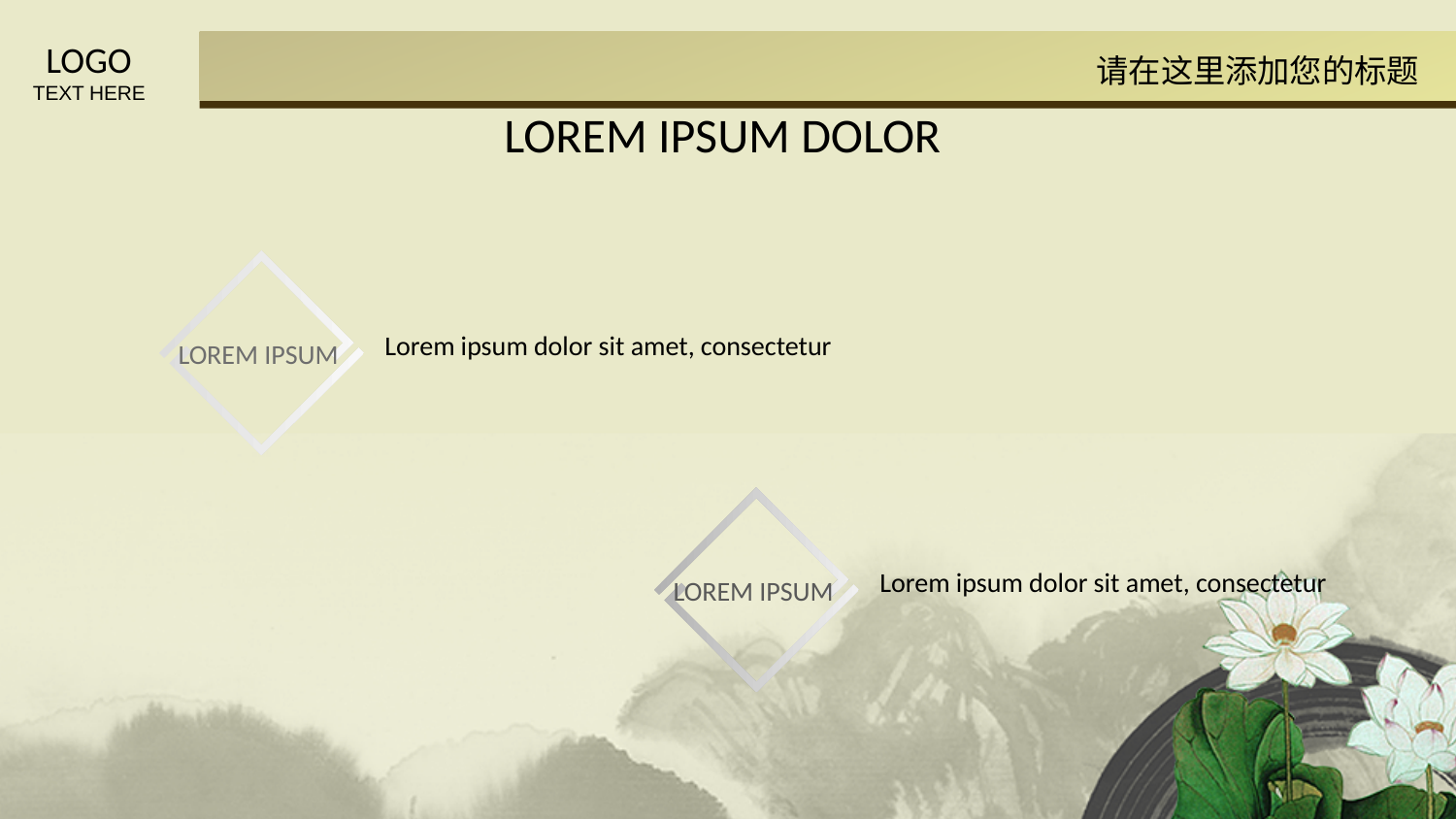

LOREM IPSUM DOLOR
LOREM IPSUM
Lorem ipsum dolor sit amet, consectetur
LOREM IPSUM
Lorem ipsum dolor sit amet, consectetur